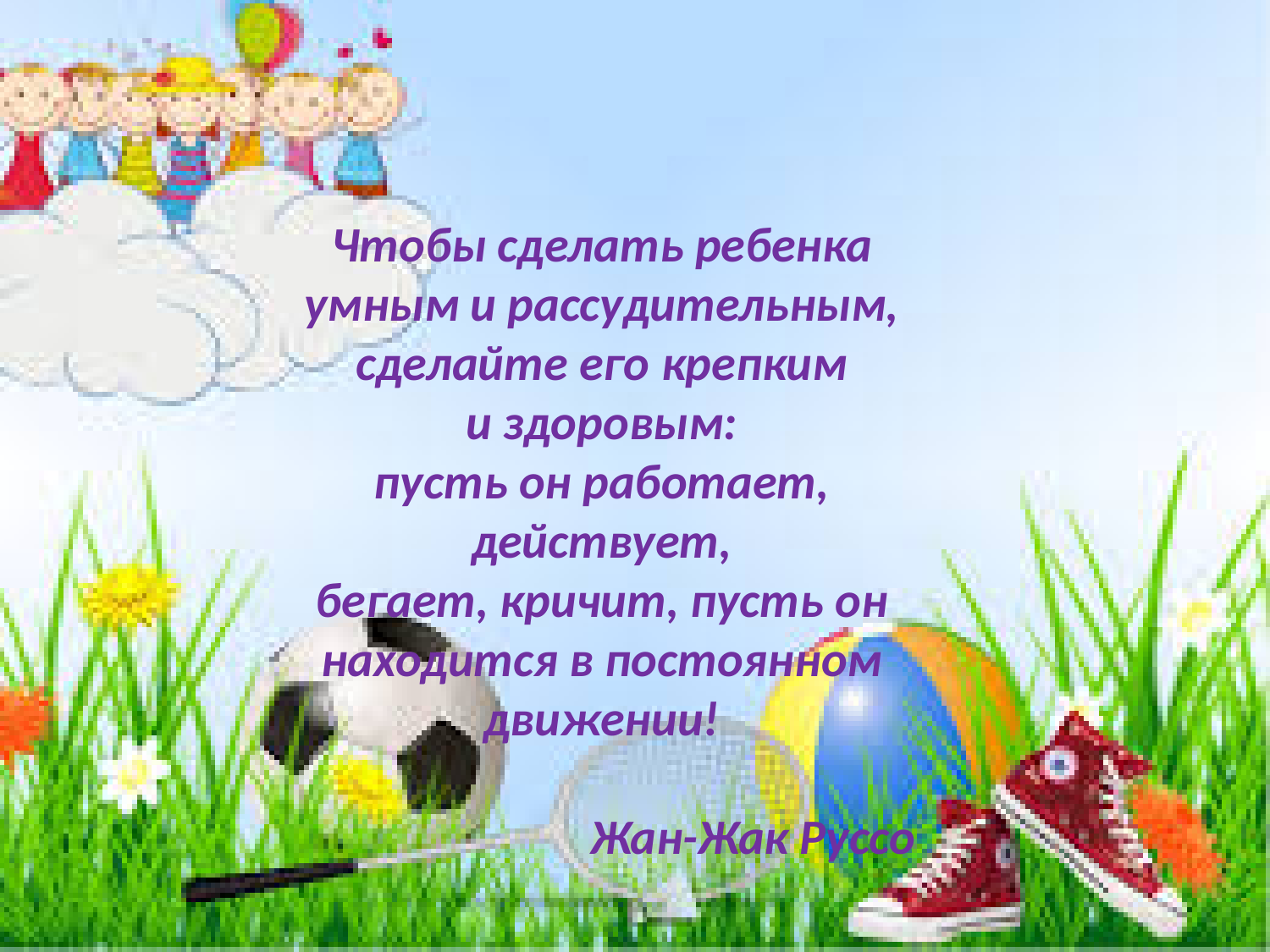

#

Чтобы сделать ребенка
умным и рассудительным,
сделайте его крепким и здоровым:
пусть он работает, действует,
бегает, кричит, пусть он
находится в постоянном движении!

                           Жан-Жак Руссо